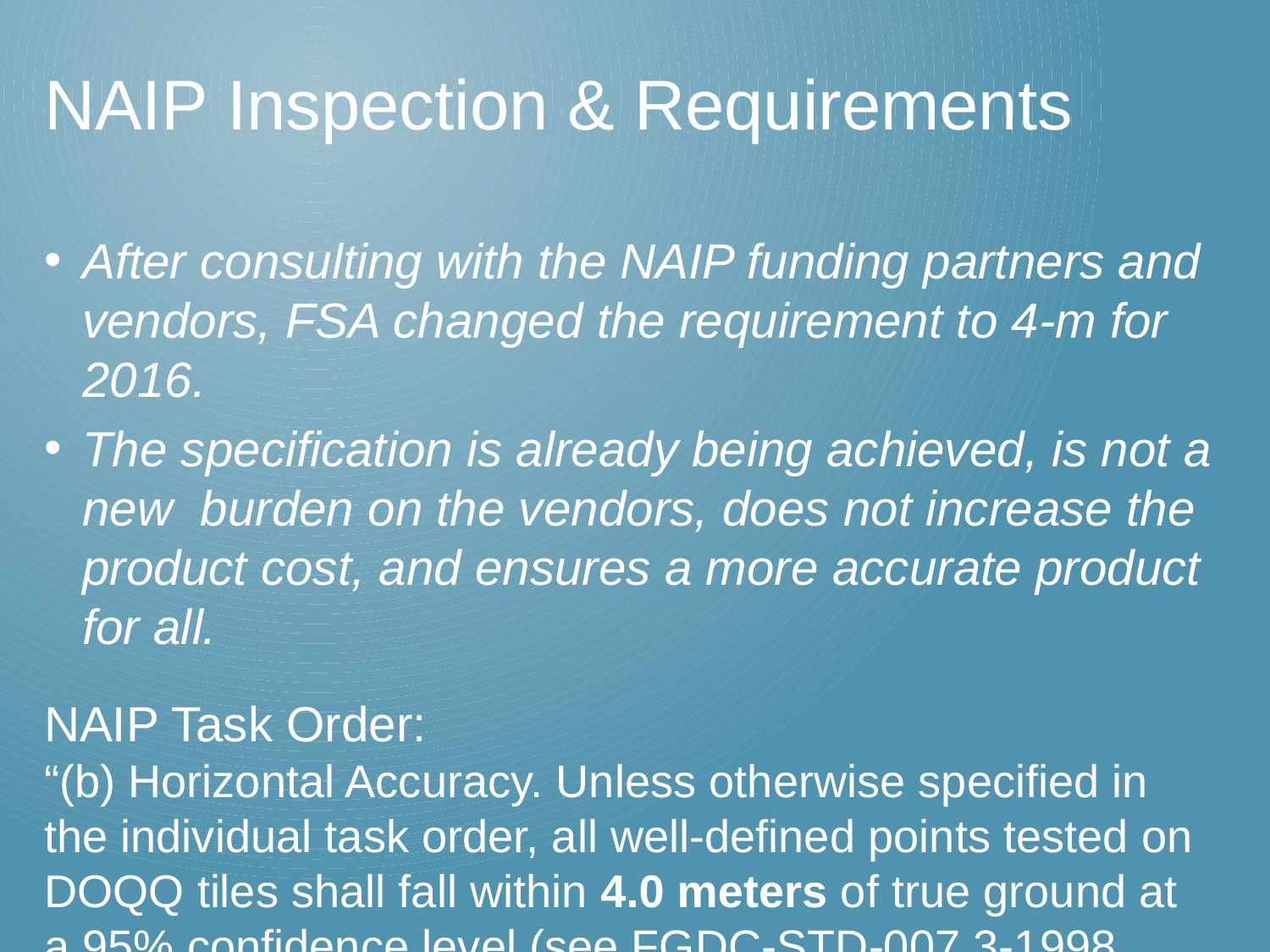

NAIP Inspection & Requirements

After consulting with the NAIP funding partners and vendors, FSA changed the requirement to 4-m for 2016.
The specification is already being achieved, is not a new  burden on the vendors, does not increase the product cost, and ensures a more accurate product for all.

NAIP Task Order:
“(b) Horizontal Accuracy. Unless otherwise specified in the individual task order, all well-defined points tested on DOQQ tiles shall fall within 4.0 meters of true ground at a 95% confidence level (see FGDC-STD-007.3-1998, page 3-10).”